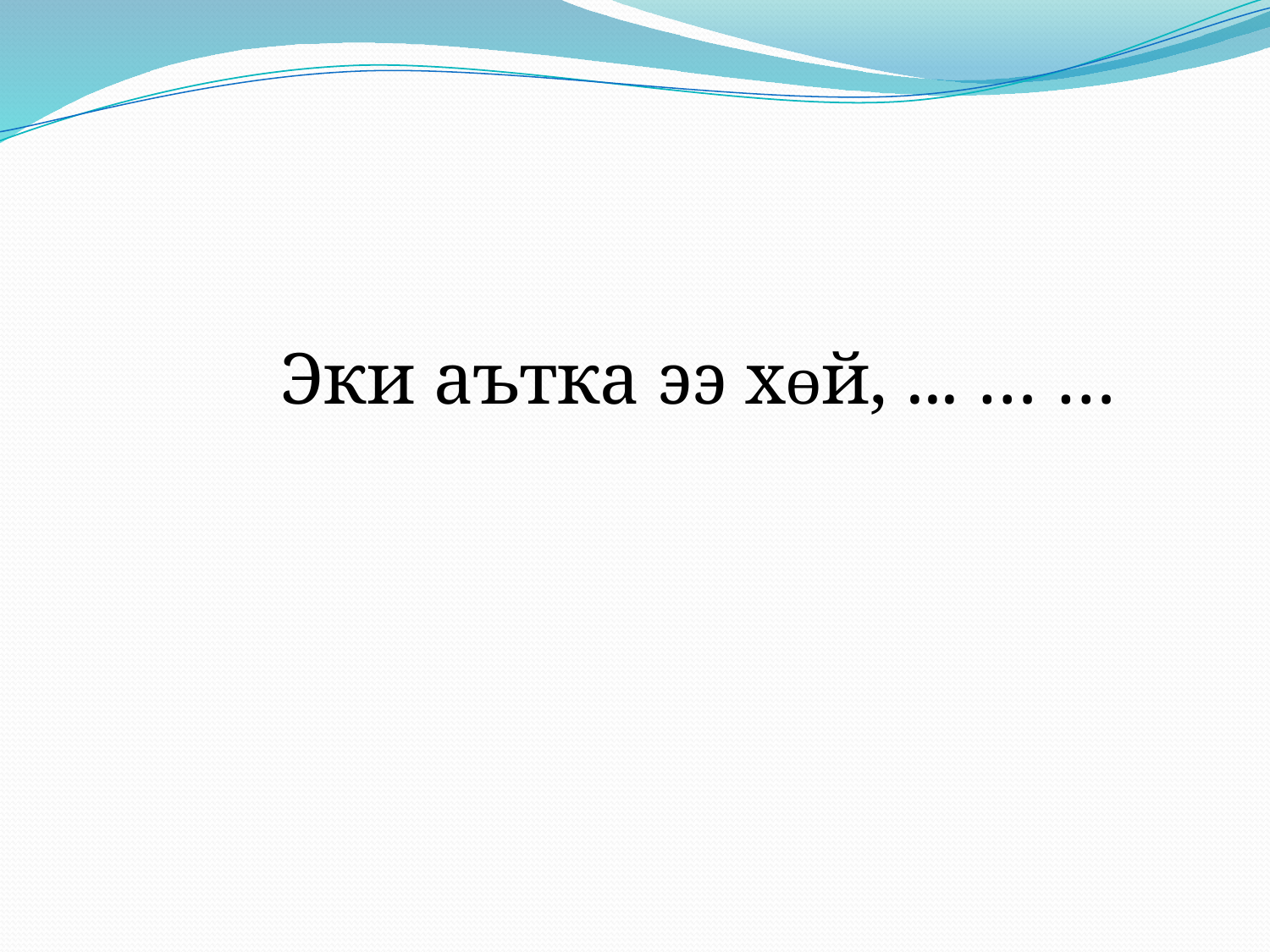

Эки аътка ээ хөй, ... … …